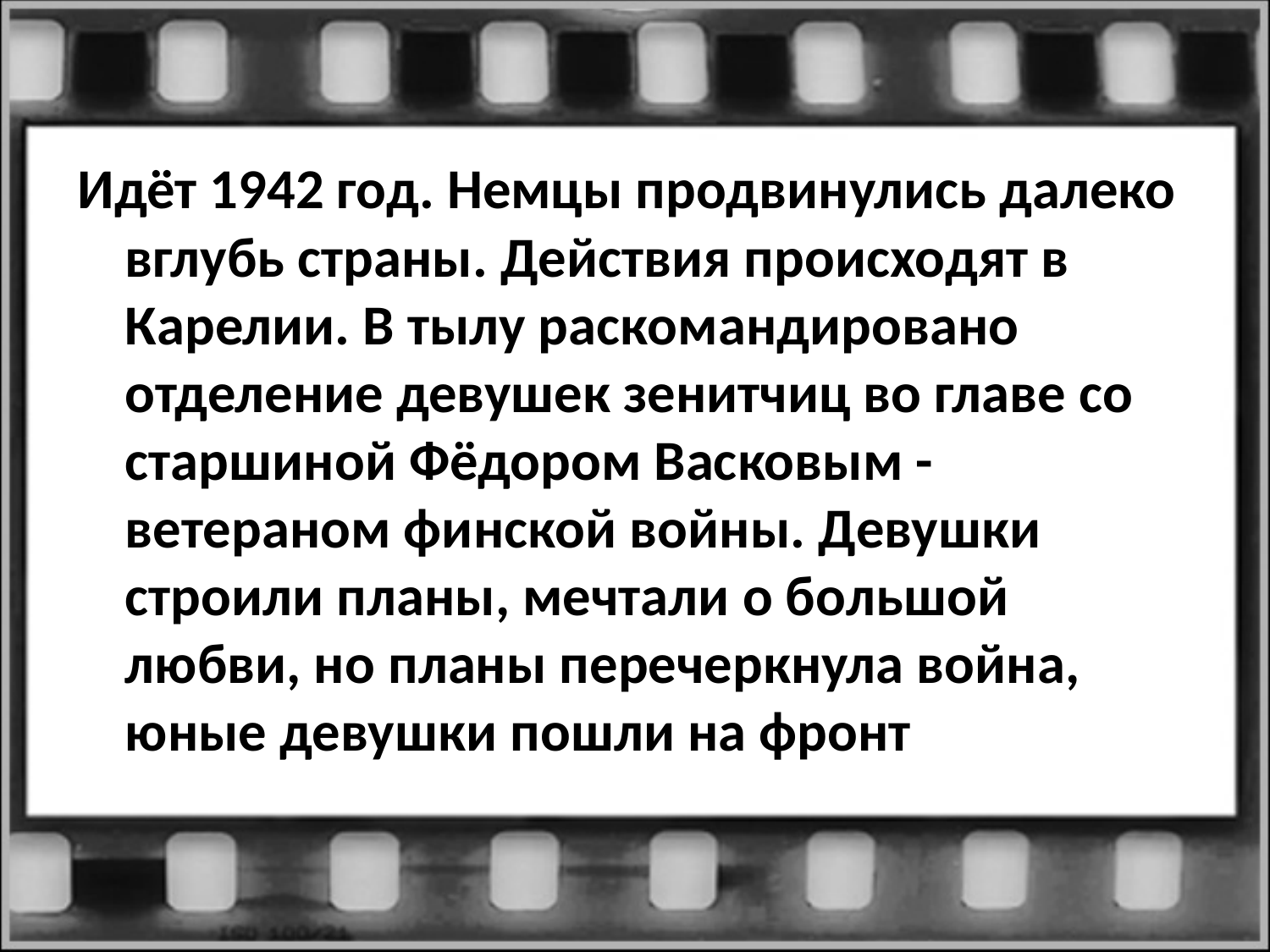

#
Идёт 1942 год. Немцы продвинулись далеко вглубь страны. Действия происходят в Карелии. В тылу раскомандировано отделение девушек зенитчиц во главе со старшиной Фёдором Васковым - ветераном финской войны. Девушки строили планы, мечтали о большой любви, но планы перечеркнула война, юные девушки пошли на фронт